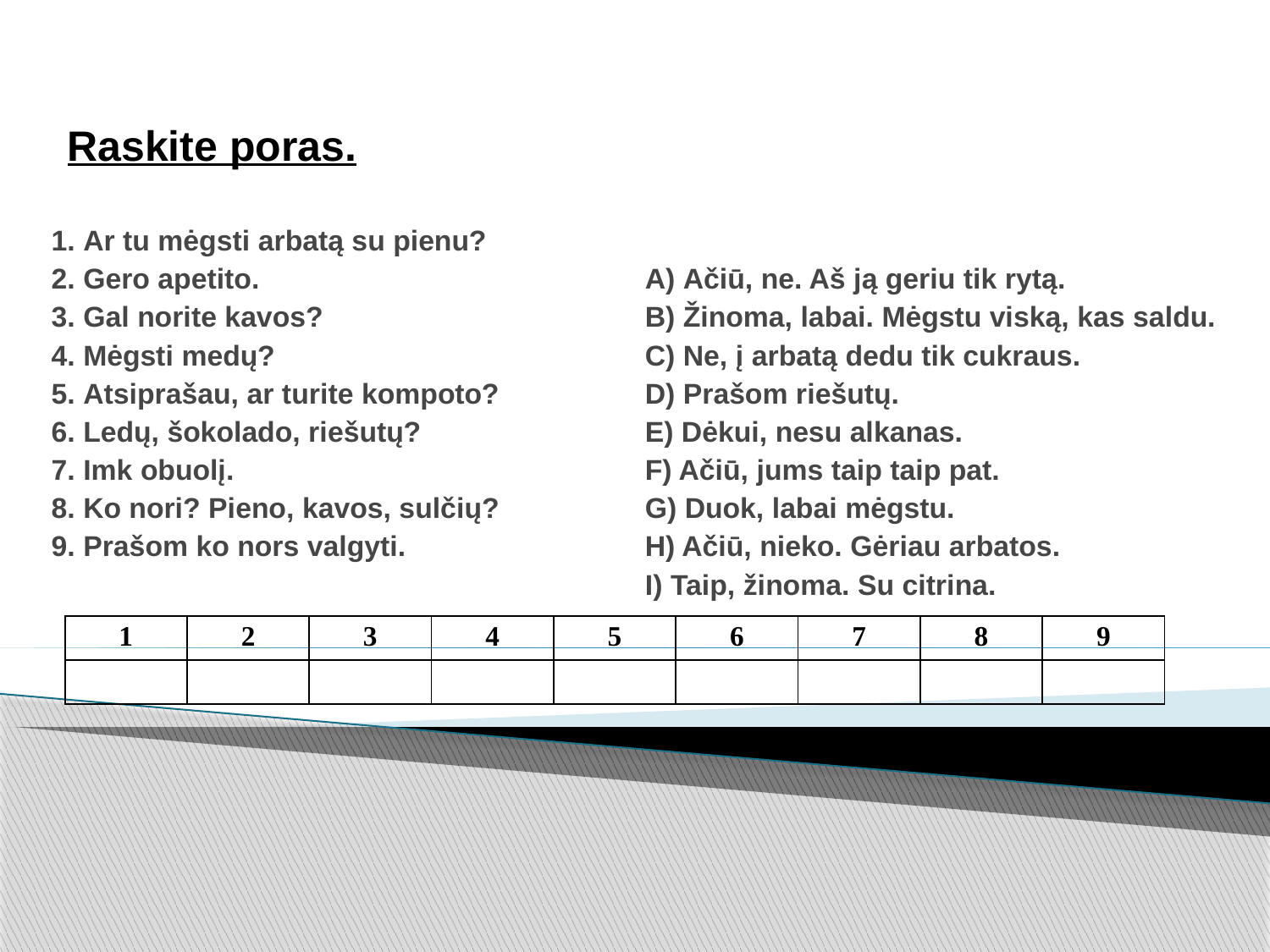

# Raskite poras.
1. Ar tu mėgsti arbatą su pienu?
2. Gero apetito.
3. Gal norite kavos?
4. Mėgsti medų?
5. Atsiprašau, ar turite kompoto?
6. Ledų, šokolado, riešutų?
7. Imk obuolį.
8. Ko nori? Pieno, kavos, sulčių?
9. Prašom ko nors valgyti.

A) Ačiū, ne. Aš ją geriu tik rytą.
B) Žinoma, labai. Mėgstu viską, kas saldu.
C) Ne, į arbatą dedu tik cukraus.
D) Prašom riešutų.
E) Dėkui, nesu alkanas.
F) Ačiū, jums taip taip pat.
G) Duok, labai mėgstu.
H) Ačiū, nieko. Gėriau arbatos.
I) Taip, žinoma. Su citrina.

| 1 | 2 | 3 | 4 | 5 | 6 | 7 | 8 | 9 |
| --- | --- | --- | --- | --- | --- | --- | --- | --- |
|  |  |  |  |  |  |  |  |  |